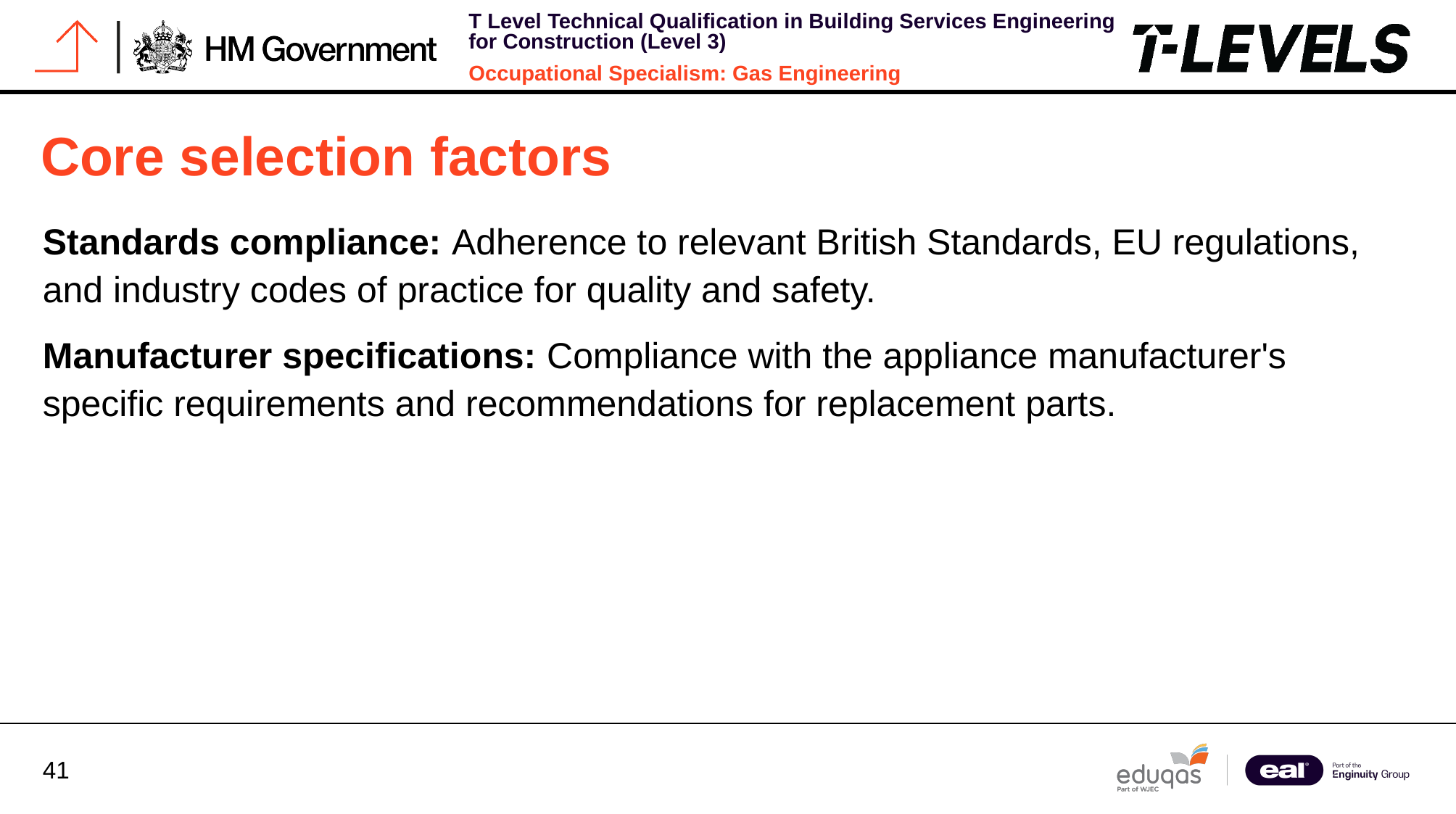

# Core selection factors
Standards compliance: Adherence to relevant British Standards, EU regulations, and industry codes of practice for quality and safety.
Manufacturer specifications: Compliance with the appliance manufacturer's specific requirements and recommendations for replacement parts.